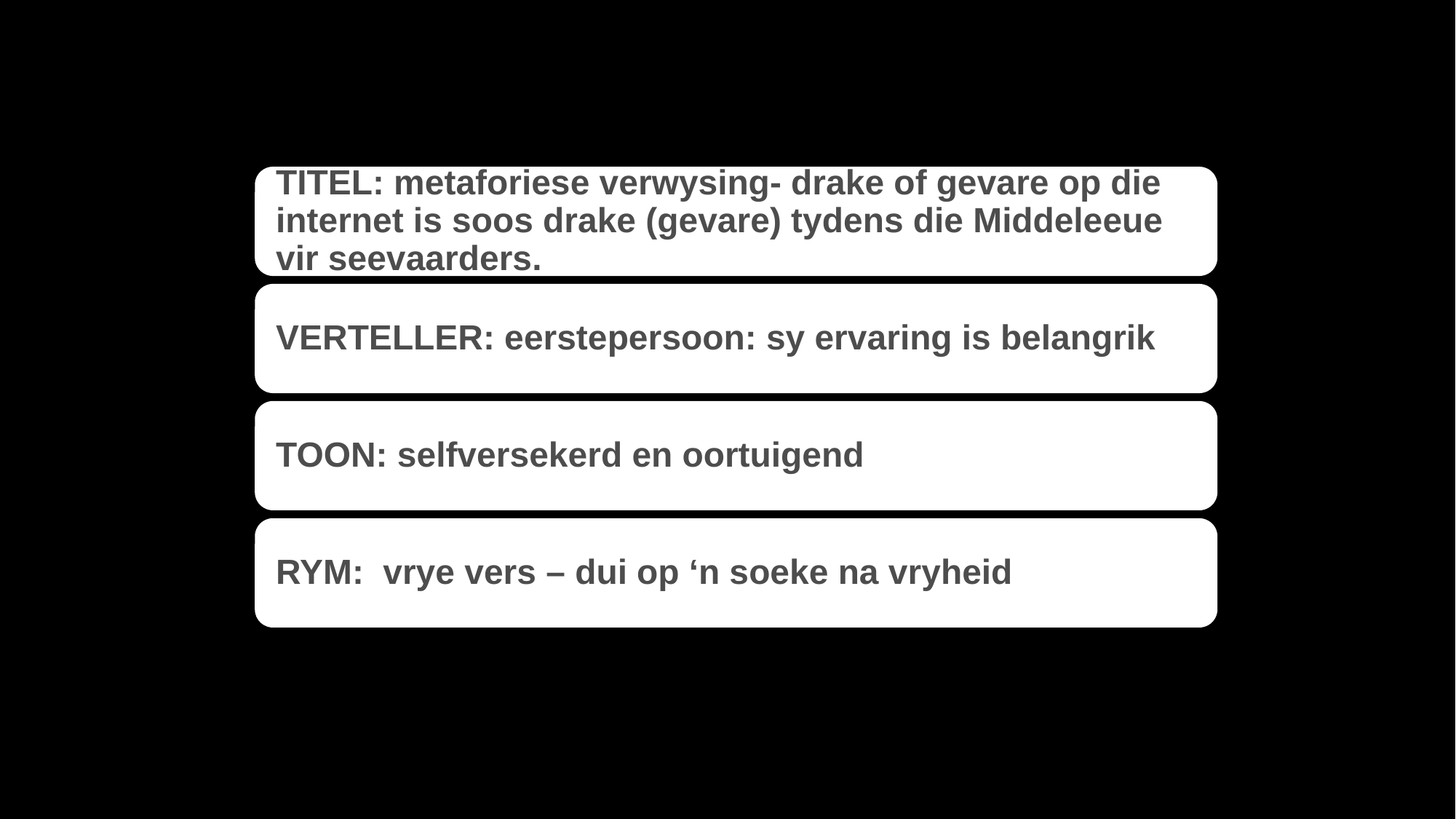

TITEL: metaforiese verwysing- drake of gevare op die internet is soos drake (gevare) tydens die Middeleeue vir seevaarders.
VERTELLER: eerstepersoon: sy ervaring is belangrik
TOON: selfversekerd en oortuigend
RYM:  vrye vers – dui op ‘n soeke na vryheid